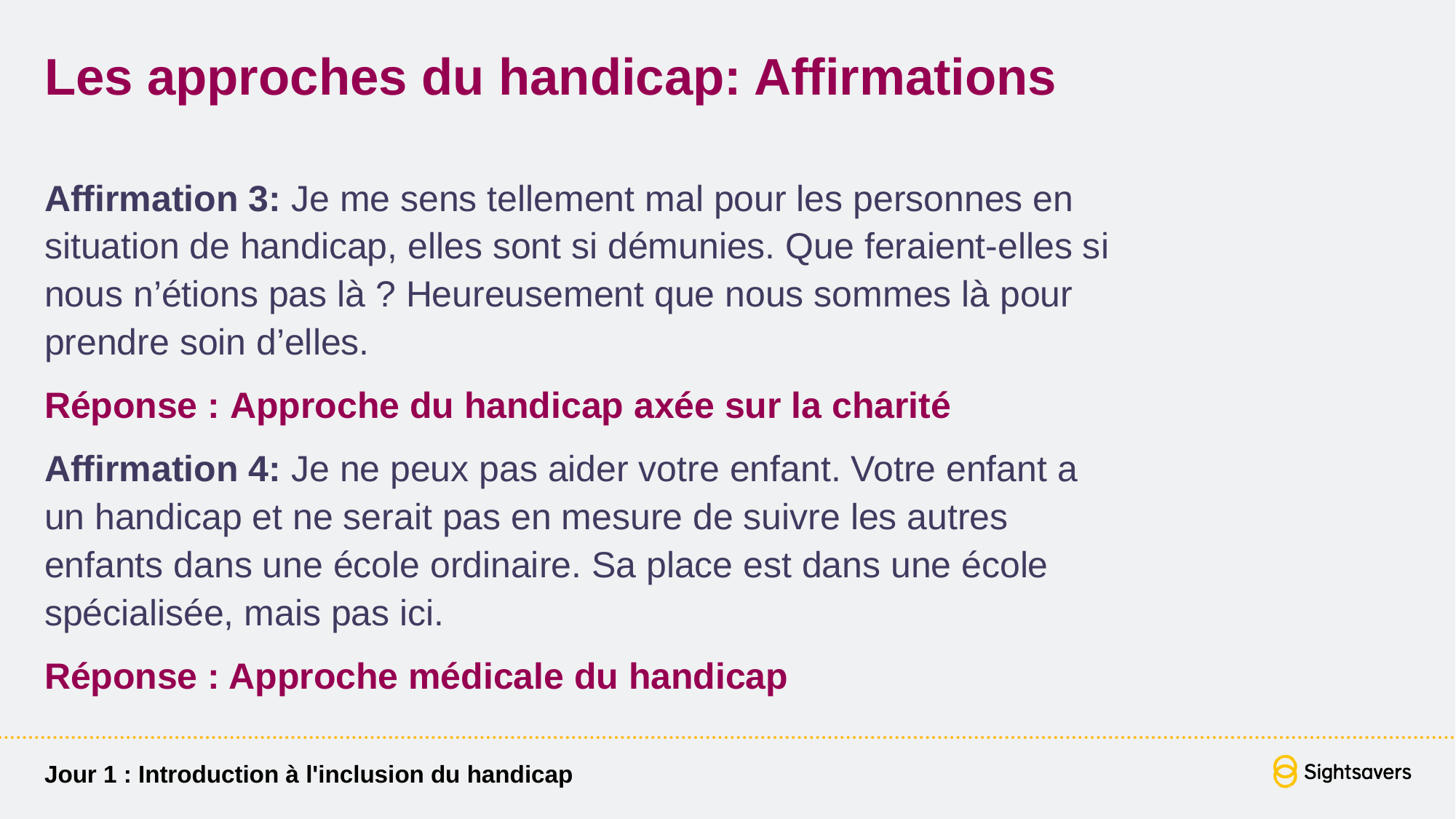

# Les approches du handicap: Affirmations
Affirmation 3: Je me sens tellement mal pour les personnes en situation de handicap, elles sont si démunies. Que feraient-elles si nous n’étions pas là ? Heureusement que nous sommes là pour prendre soin d’elles.
Réponse : Approche du handicap axée sur la charité
Affirmation 4: Je ne peux pas aider votre enfant. Votre enfant a
un handicap et ne serait pas en mesure de suivre les autres
enfants dans une école ordinaire. Sa place est dans une école spécialisée, mais pas ici.
Réponse : Approche médicale du handicap
Jour 1 : Introduction à l'inclusion du handicap